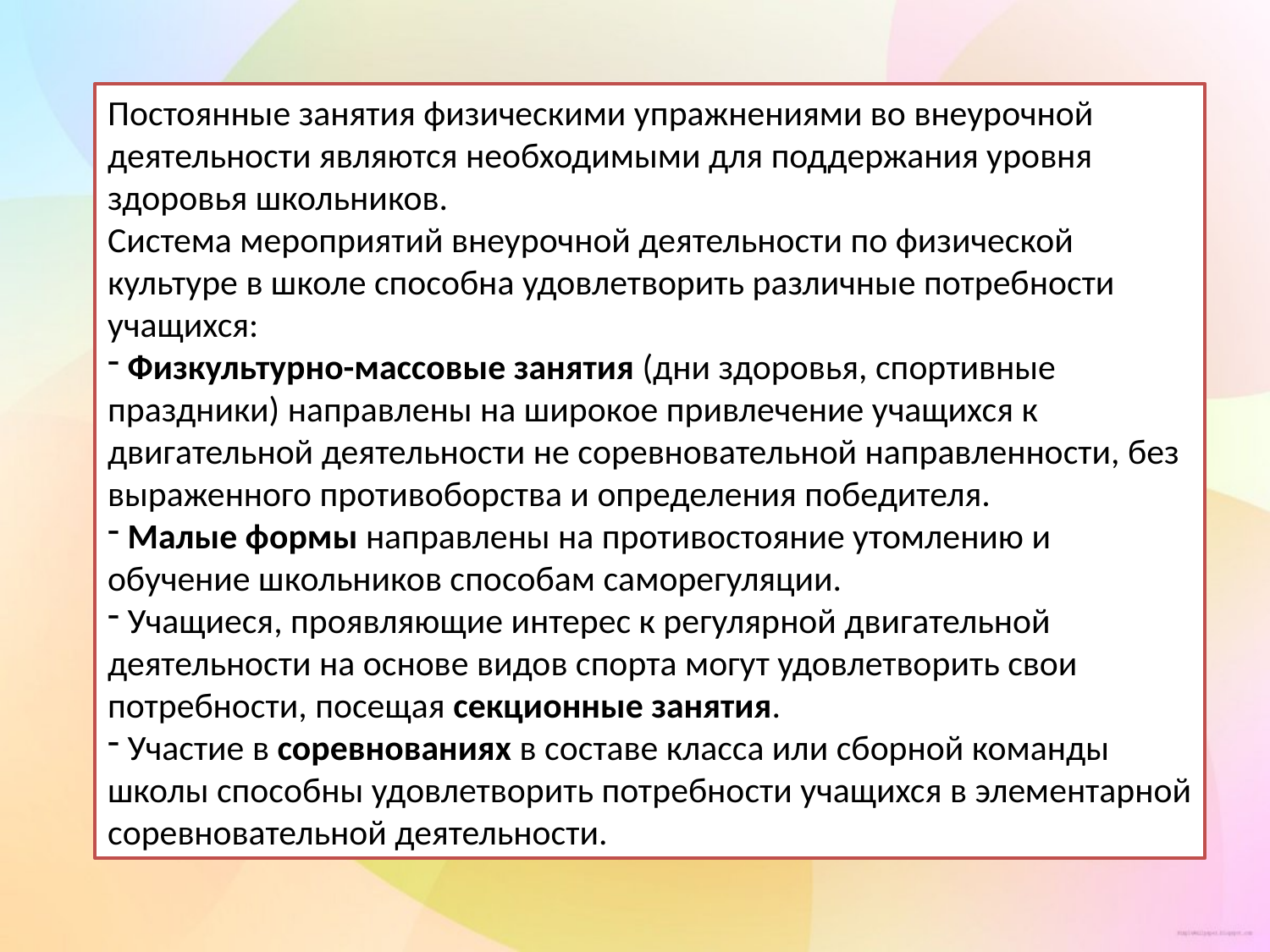

Постоянные занятия физическими упражнениями во внеурочной деятельности являются необходимыми для поддержания уровня здоровья школьников.
Система мероприятий внеурочной деятельности по физической культуре в школе способна удовлетворить различные потребности учащихся:
 Физкультурно-массовые занятия (дни здоровья, спортивные праздники) направлены на широкое привлечение учащихся к двигательной деятельности не соревновательной направленности, без выраженного противоборства и определения победителя.
 Малые формы направлены на противостояние утомлению и обучение школьников способам саморегуляции.
 Учащиеся, проявляющие интерес к регулярной двигательной деятельности на основе видов спорта могут удовлетворить свои потребности, посещая секционные занятия.
 Участие в соревнованиях в составе класса или сборной команды школы способны удовлетворить потребности учащихся в элементарной соревновательной деятельности.